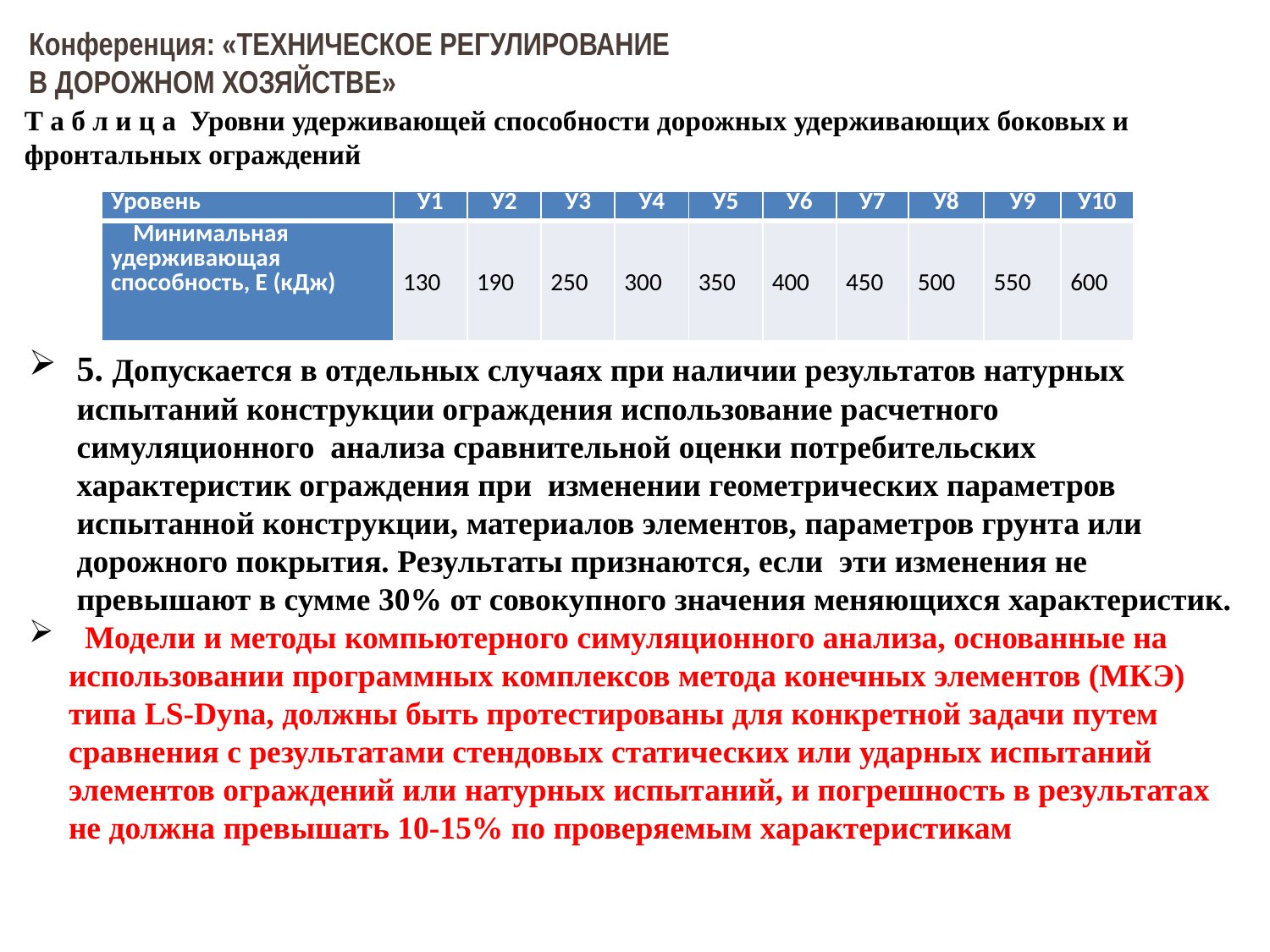

Конференция: «ТЕХНИЧЕСКОЕ РЕГУЛИРОВАНИЕ
В ДОРОЖНОМ ХОЗЯЙСТВЕ»
Т а б л и ц а  Уровни удерживающей способности дорожных удерживающих боковых и фронтальных ограждений

| Уровень | У1 | У2 | У3 | У4 | У5 | У6 | У7 | У8 | У9 | У10 |
| --- | --- | --- | --- | --- | --- | --- | --- | --- | --- | --- |
|  |  |  |  |  |  |  |  |  |  |  |
| Минимальная удерживающая способность, Е (кДж) | 130 | 190 | 250 | 300 | 350 | 400 | 450 | 500 | 550 | 600 |
5. Допускается в отдельных случаях при наличии результатов натурных испытаний конструкции ограждения использование расчетного симуляционного  анализа сравнительной оценки потребительских характеристик ограждения при  изменении геометрических параметров испытанной конструкции, материалов элементов, параметров грунта или дорожного покрытия. Результаты признаются, если  эти изменения не превышают в сумме 30% от совокупного значения меняющихся характеристик.
  Модели и методы компьютерного симуляционного анализа, основанные на использовании программных комплексов метода конечных элементов (МКЭ) типа LS-Dyna, должны быть протестированы для конкретной задачи путем сравнения с результатами стендовых статических или ударных испытаний элементов ограждений или натурных испытаний, и погрешность в результатах не должна превышать 10-15% по проверяемым характеристикам